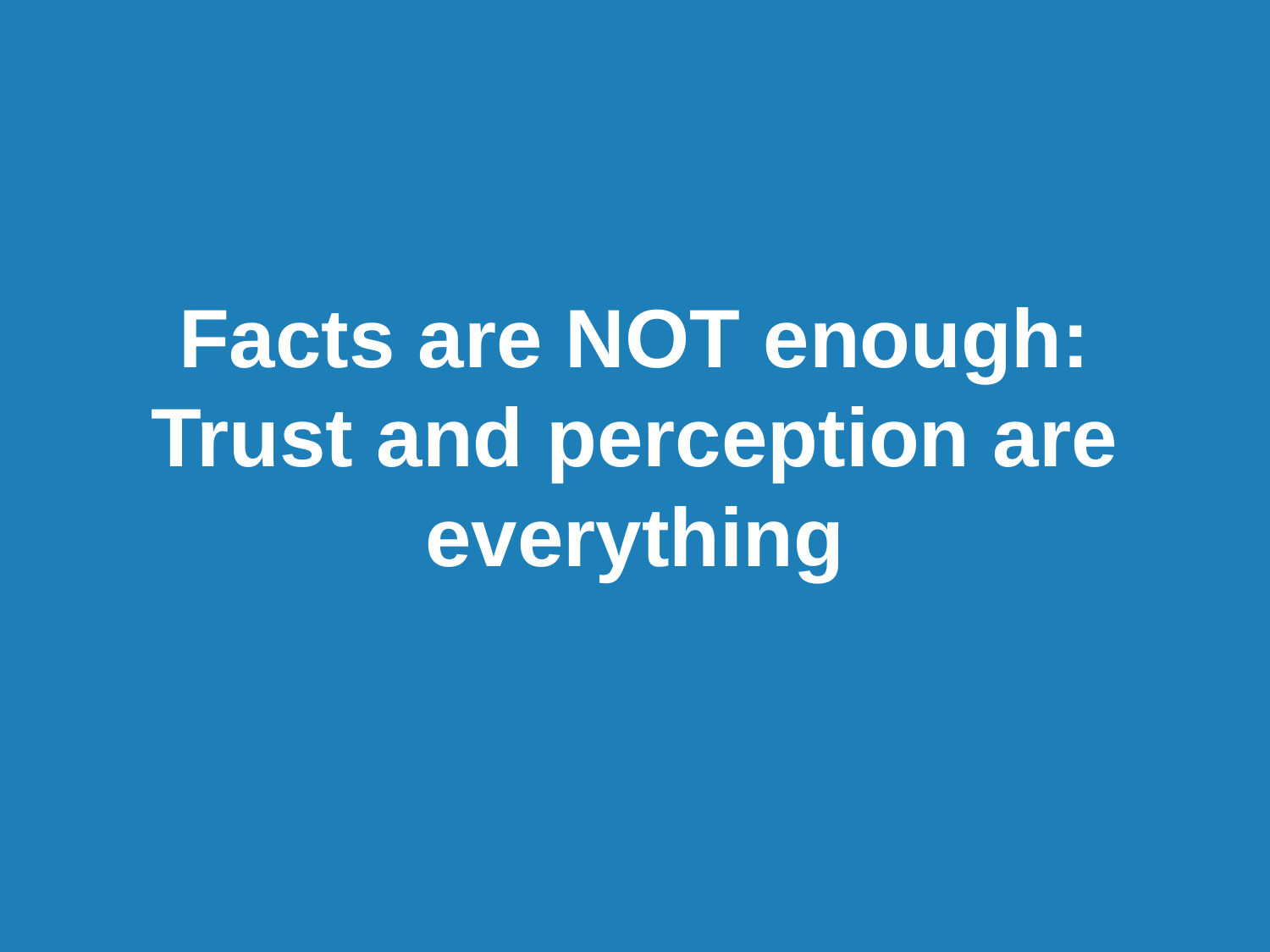

Facts are NOT enough:
Trust and perception are everything